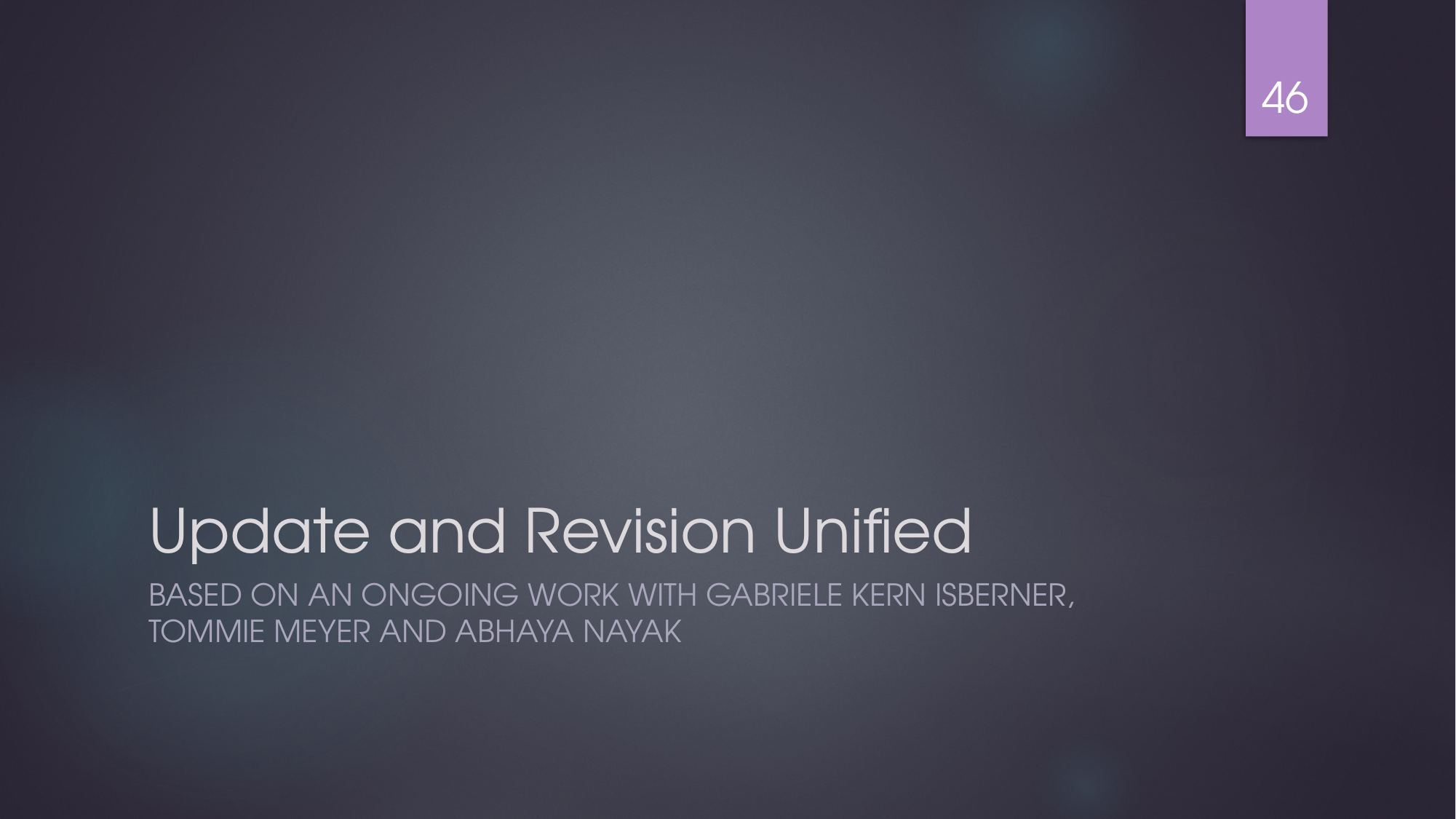

46
# Update and Revision Unified
Based on an ongoing work with Gabriele Kern Isberner, Tommie Meyer and Abhaya Nayak